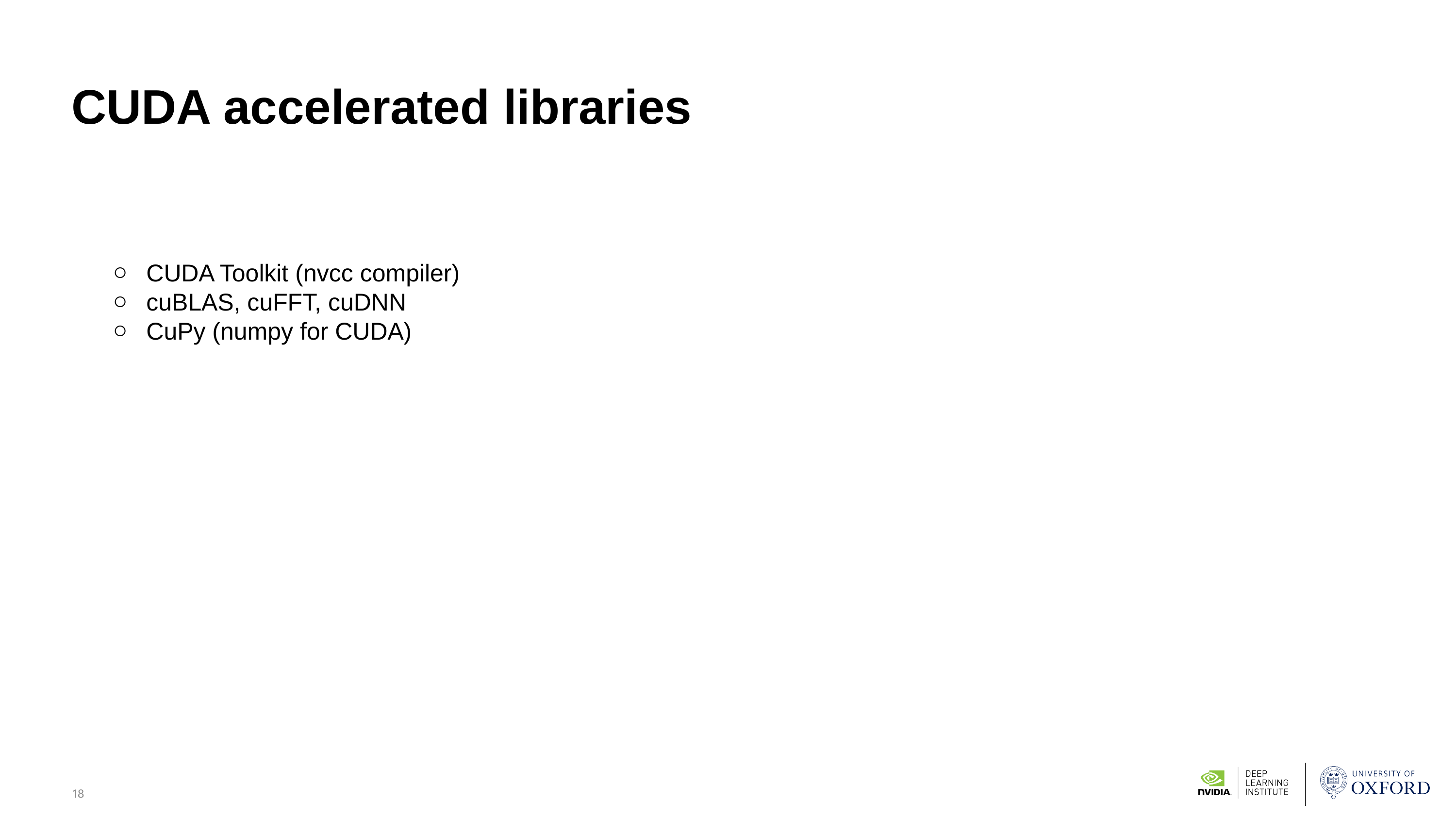

# CUDA accelerated libraries
CUDA Toolkit (nvcc compiler)
cuBLAS, cuFFT, cuDNN
CuPy (numpy for CUDA)